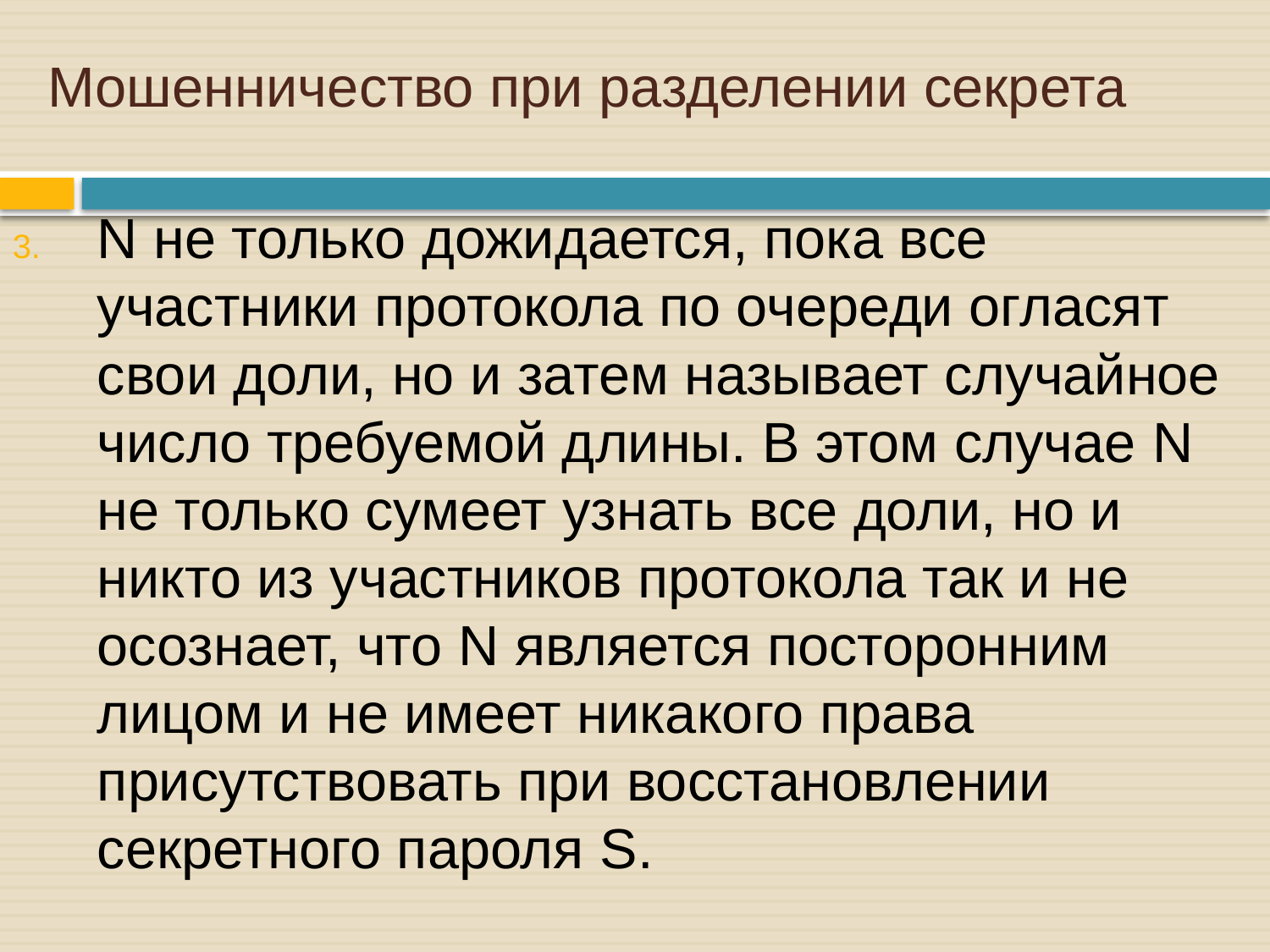

# Мошенничество при разделении секрета
N не только дожидается, пока все участники протокола по очереди огласят свои доли, но и затем называет случайное число требуемой длины. В этом случае N не только сумеет узнать все доли, но и никто из участников протокола так и не осознает, что N является посторонним лицом и не имеет никакого права присутствовать при восстановлении секретного пароля S.